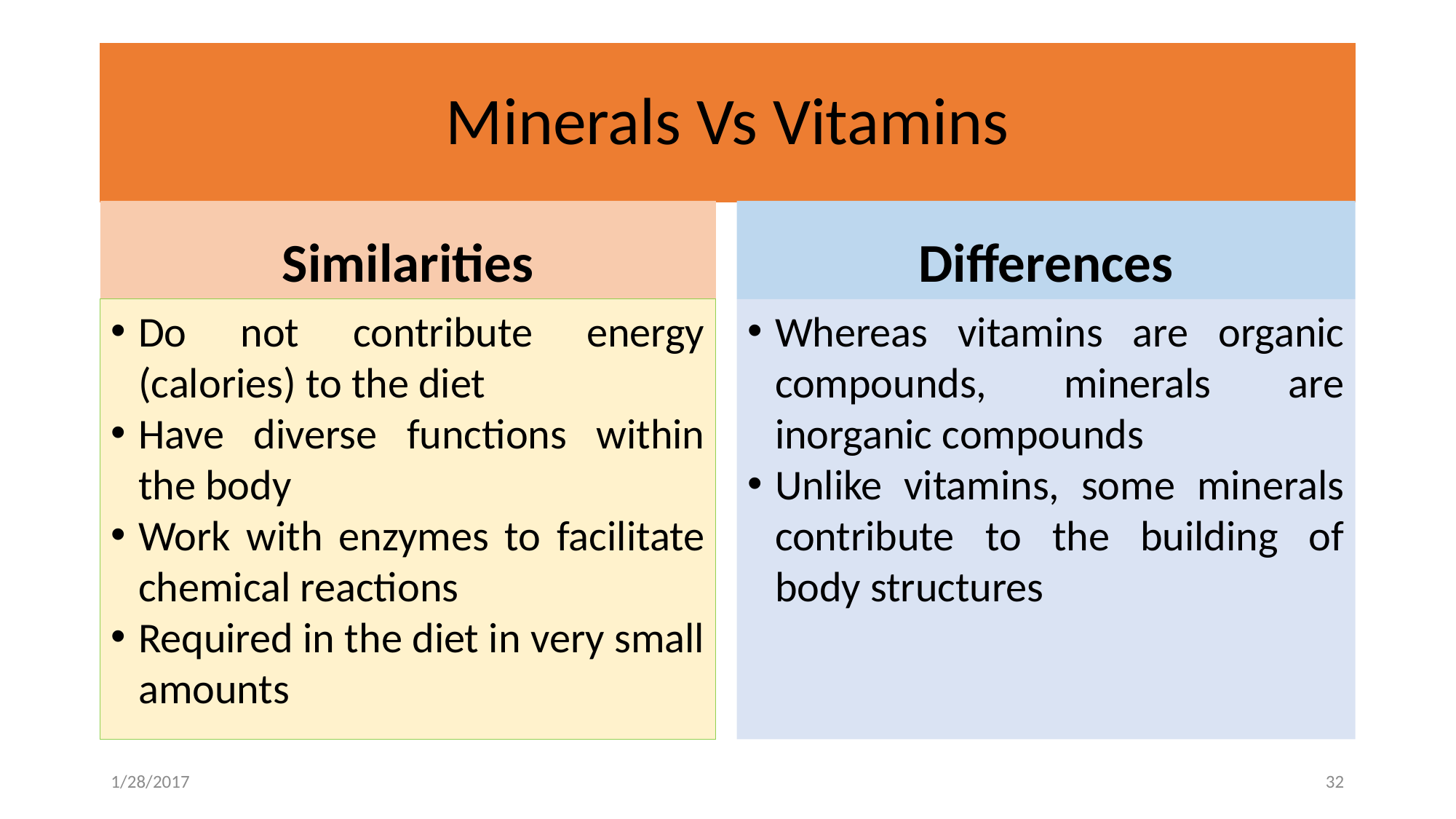

# Minerals Vs Vitamins
Similarities
Differences
Do not contribute energy (calories) to the diet
Have diverse functions within the body
Work with enzymes to facilitate chemical reactions
Required in the diet in very small amounts

Whereas vitamins are organic compounds, minerals are inorganic compounds
Unlike vitamins, some minerals contribute to the building of body structures

1/28/2017
32